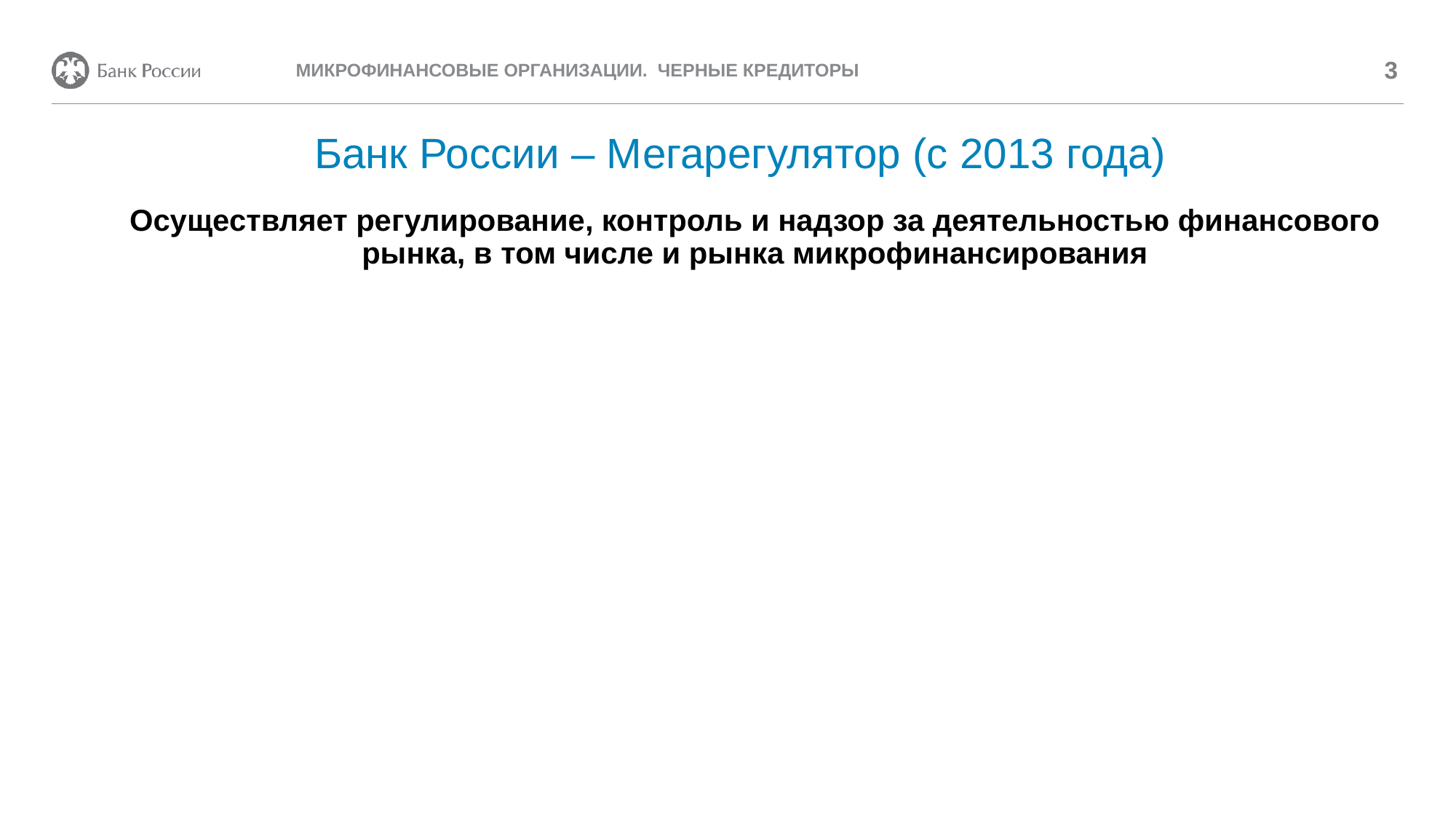

3
МИКРОФИНАНСОВЫЕ ОРГАНИЗАЦИИ.  ЧЕРНЫЕ КРЕДИТОРЫ
Банк России – Мегарегулятор (с 2013 года)
Осуществляет регулирование, контроль и надзор за деятельностью финансового рынка, в том числе и рынка микрофинансирования
Микрофинансовые организации